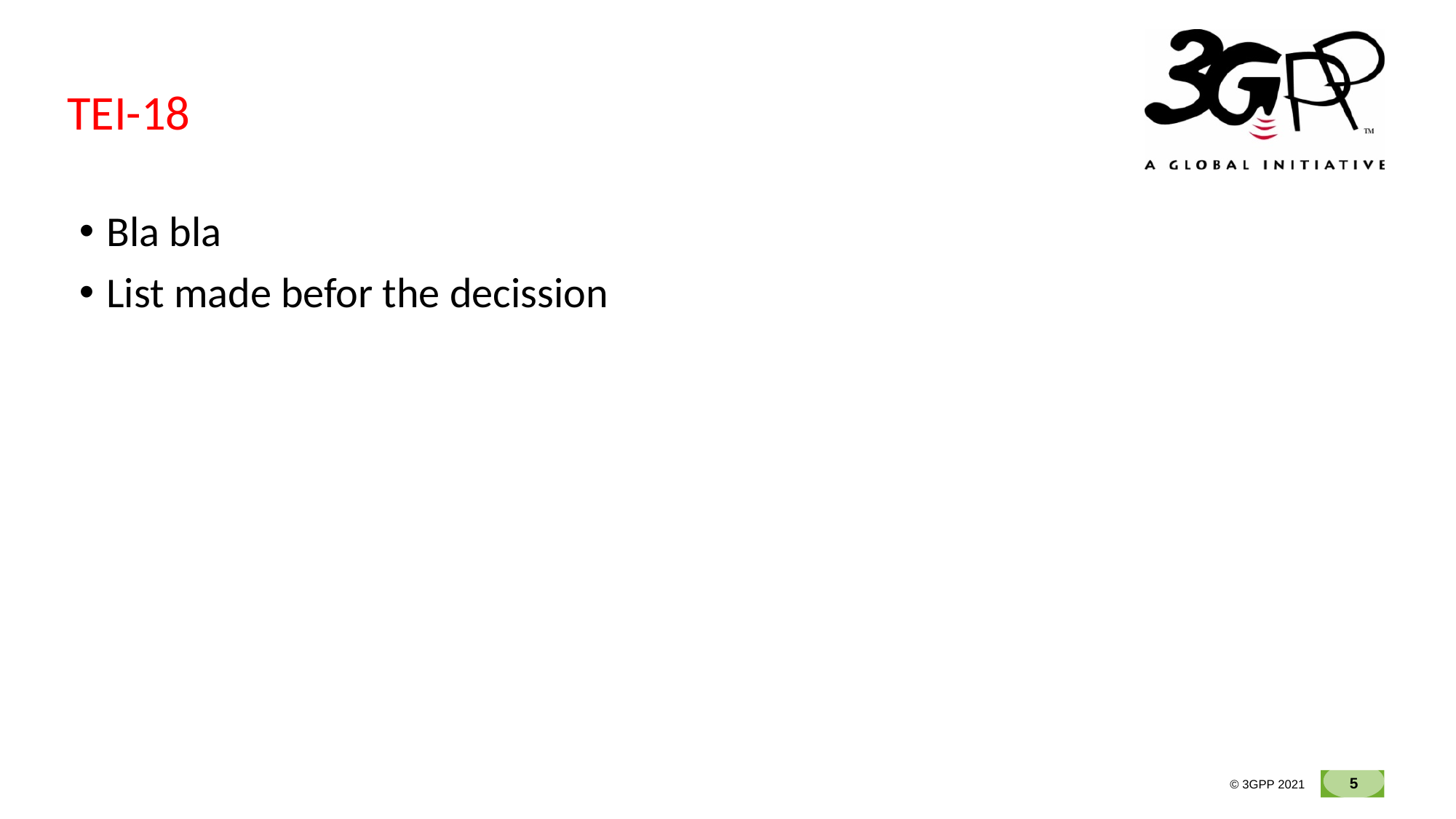

# TEI-18
Bla bla
List made befor the decission